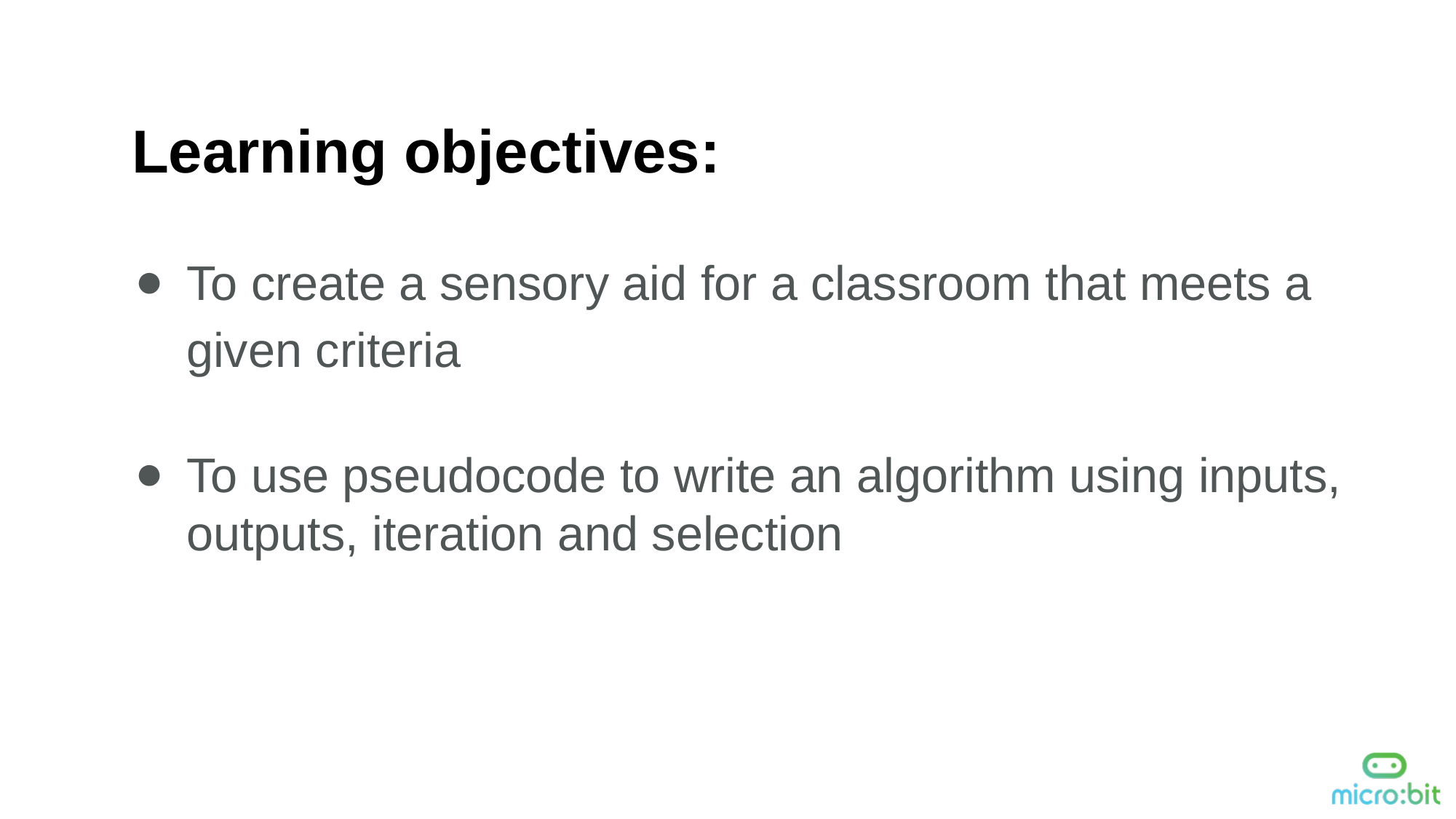

Learning objectives:

To create a sensory aid for a classroom that meets a given criteria

To use pseudocode to write an algorithm using inputs, outputs, iteration and selection